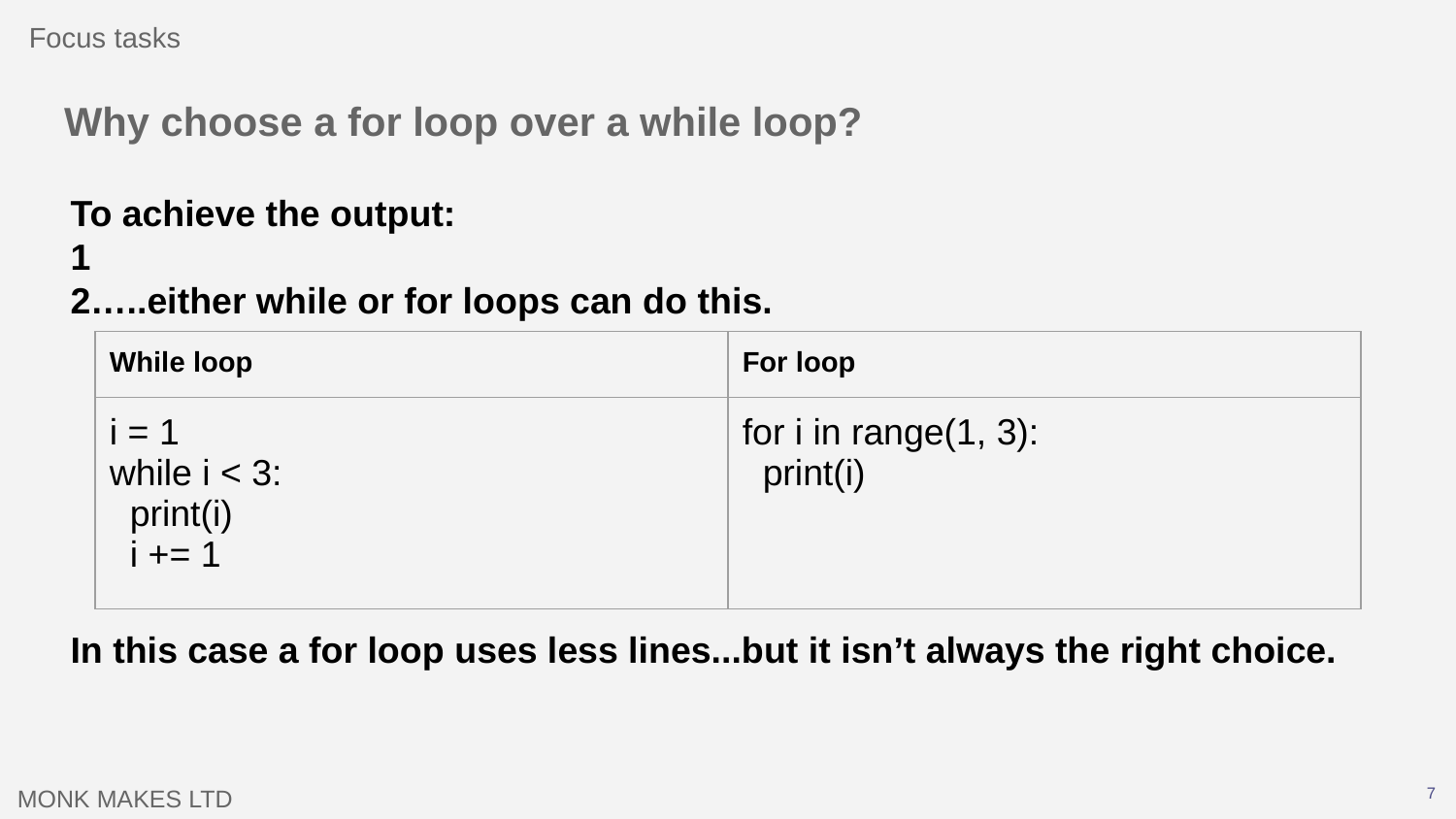

Focus tasks
# Why choose a for loop over a while loop?
To achieve the output:
1
2…..either while or for loops can do this.

In this case a for loop uses less lines...but it isn’t always the right choice.
| While loop | For loop |
| --- | --- |
| i = 1 while i < 3: print(i) i += 1 | for i in range(1, 3): print(i) |
7